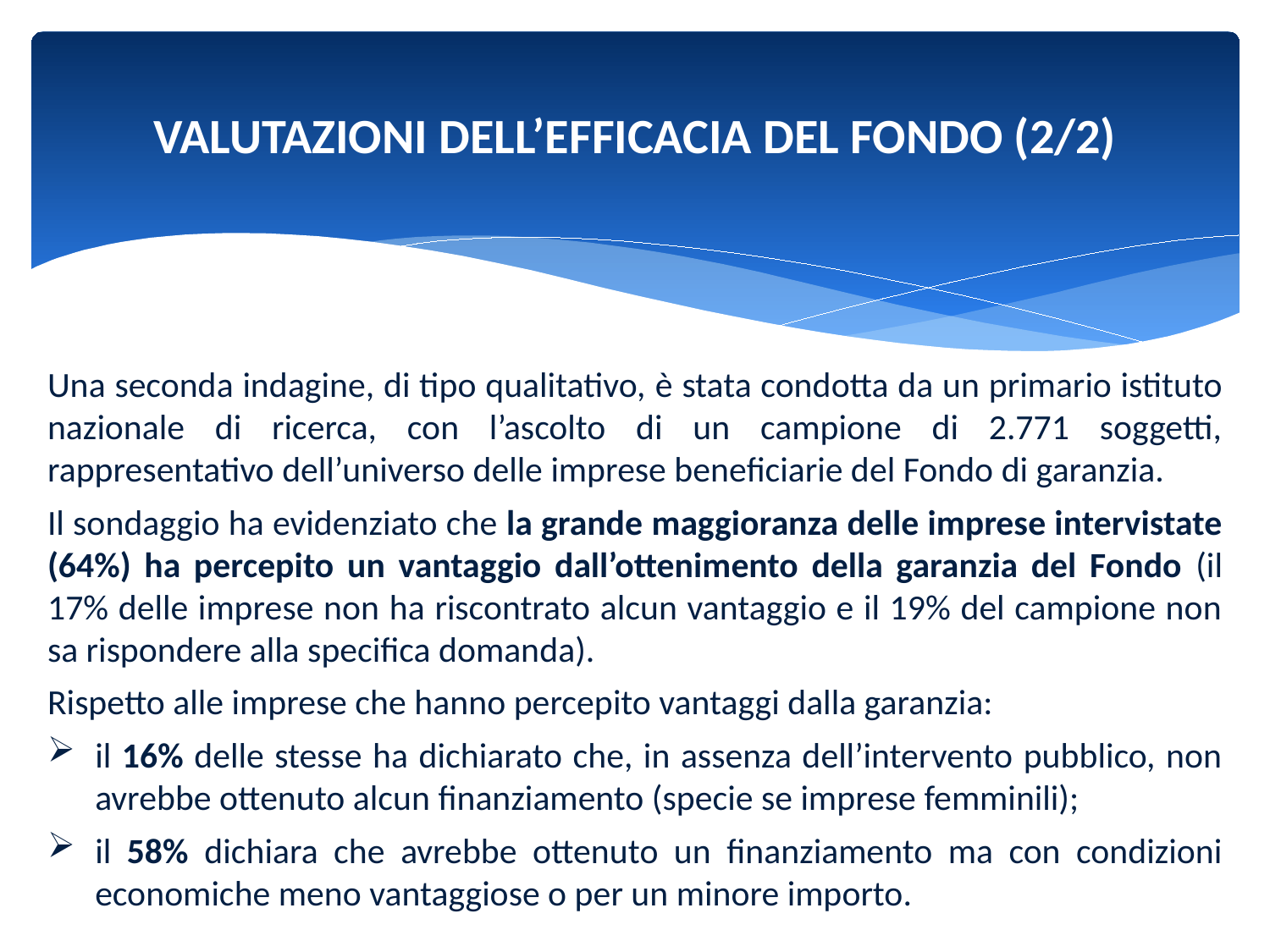

# VALUTAZIONI DELL’EFFICACIA DEL FONDO (2/2)
Una seconda indagine, di tipo qualitativo, è stata condotta da un primario istituto nazionale di ricerca, con l’ascolto di un campione di 2.771 soggetti, rappresentativo dell’universo delle imprese beneficiarie del Fondo di garanzia.
Il sondaggio ha evidenziato che la grande maggioranza delle imprese intervistate (64%) ha percepito un vantaggio dall’ottenimento della garanzia del Fondo (il 17% delle imprese non ha riscontrato alcun vantaggio e il 19% del campione non sa rispondere alla specifica domanda).
Rispetto alle imprese che hanno percepito vantaggi dalla garanzia:
il 16% delle stesse ha dichiarato che, in assenza dell’intervento pubblico, non avrebbe ottenuto alcun finanziamento (specie se imprese femminili);
il 58% dichiara che avrebbe ottenuto un finanziamento ma con condizioni economiche meno vantaggiose o per un minore importo.